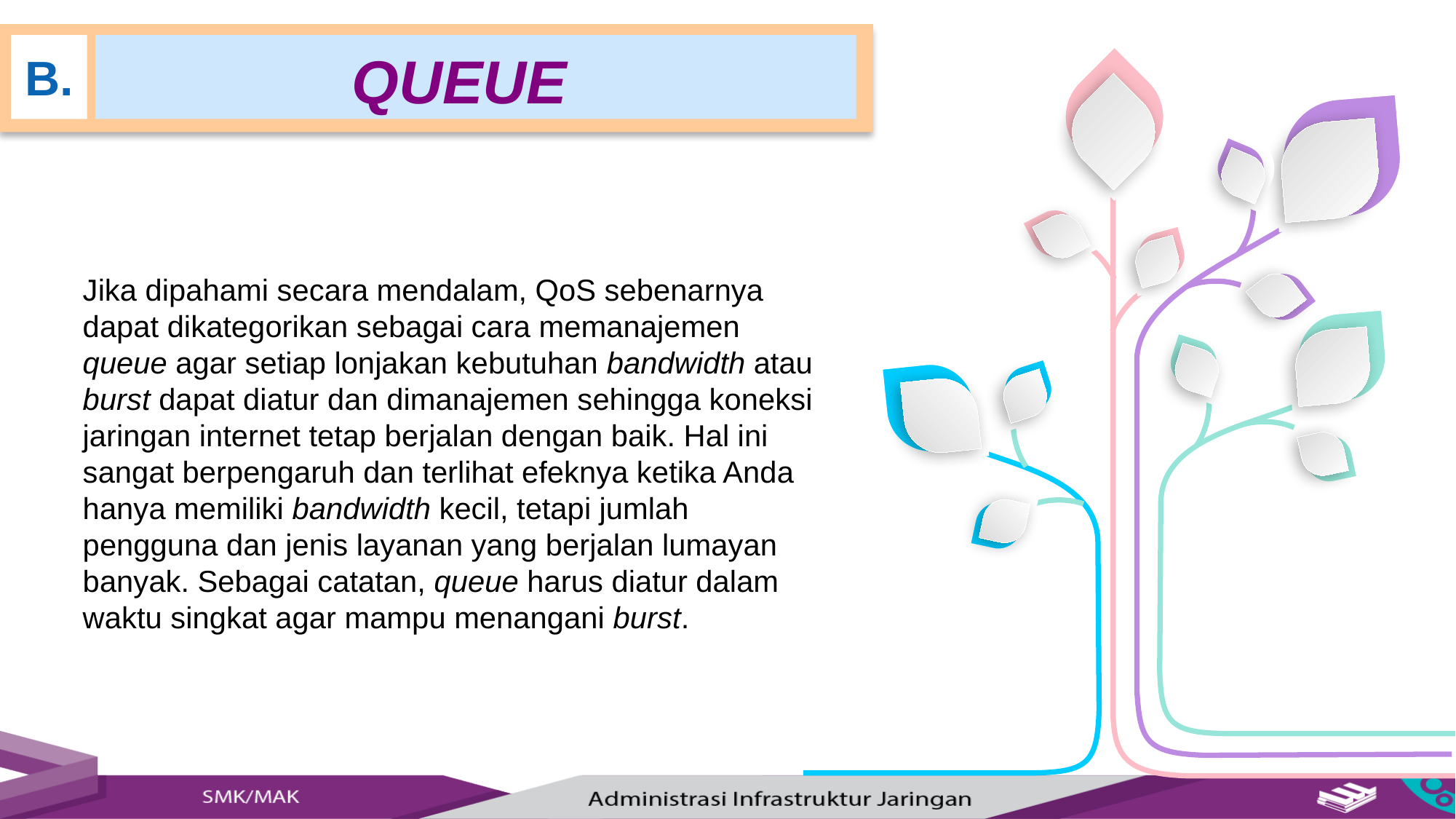

QUEUE
B.

Jika dipahami secara mendalam, QoS sebenarnya dapat dikategorikan sebagai cara memanajemen queue agar setiap lonjakan kebutuhan bandwidth atau burst dapat diatur dan dimanajemen sehingga koneksi jaringan internet tetap berjalan dengan baik. Hal ini sangat berpengaruh dan terlihat efeknya ketika Anda hanya memiliki bandwidth kecil, tetapi jumlah pengguna dan jenis layanan yang berjalan lumayan banyak. Sebagai catatan, queue harus diatur dalam waktu singkat agar mampu menangani burst.